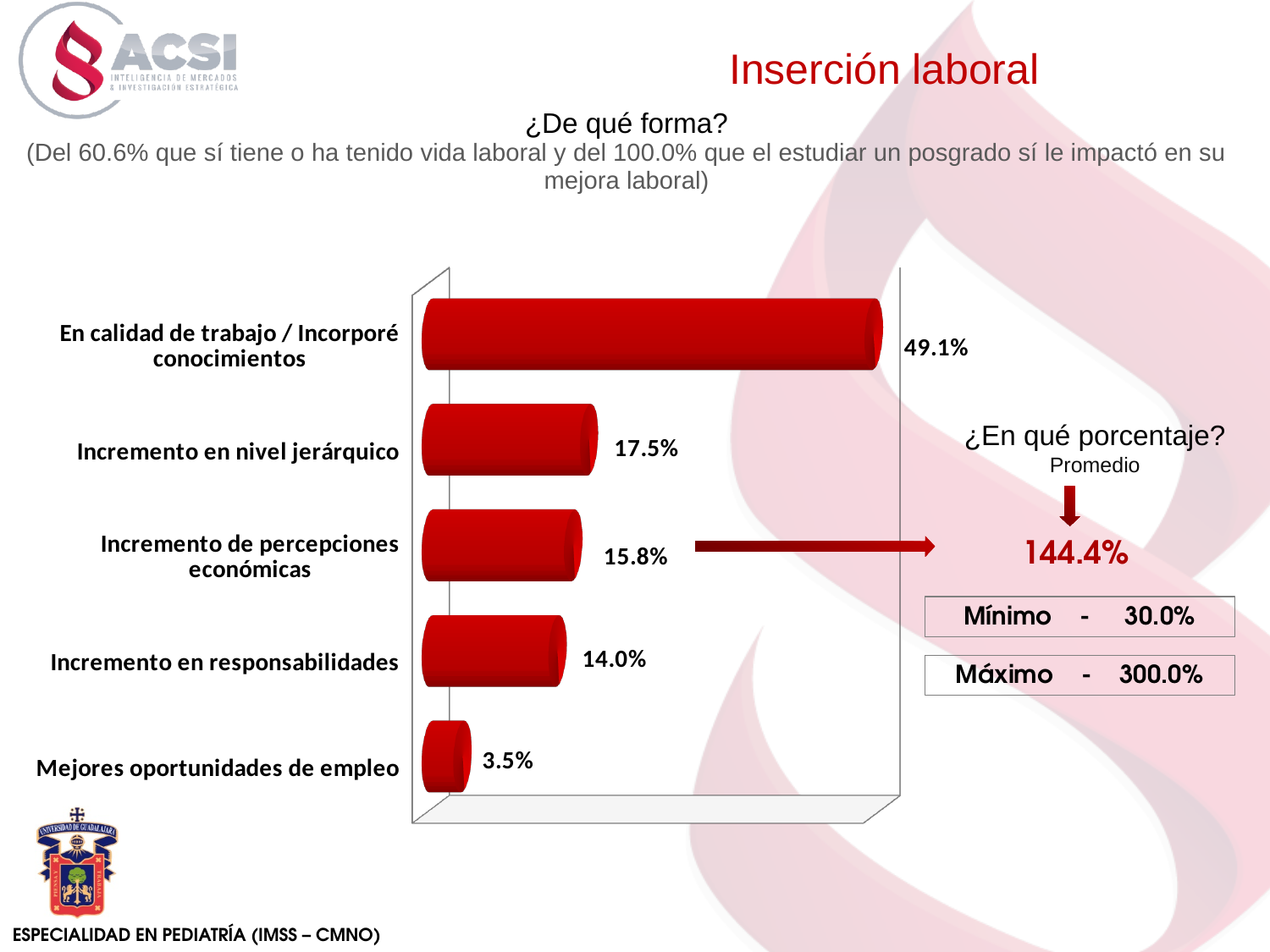

Inserción laboral
¿De qué forma?
(Del 60.6% que sí tiene o ha tenido vida laboral y del 100.0% que el estudiar un posgrado sí le impactó en su mejora laboral)

[unsupported chart]

¿En qué porcentaje?
Promedio

144.4%

Mínimo    -     30.0%
Máximo    -    300.0%